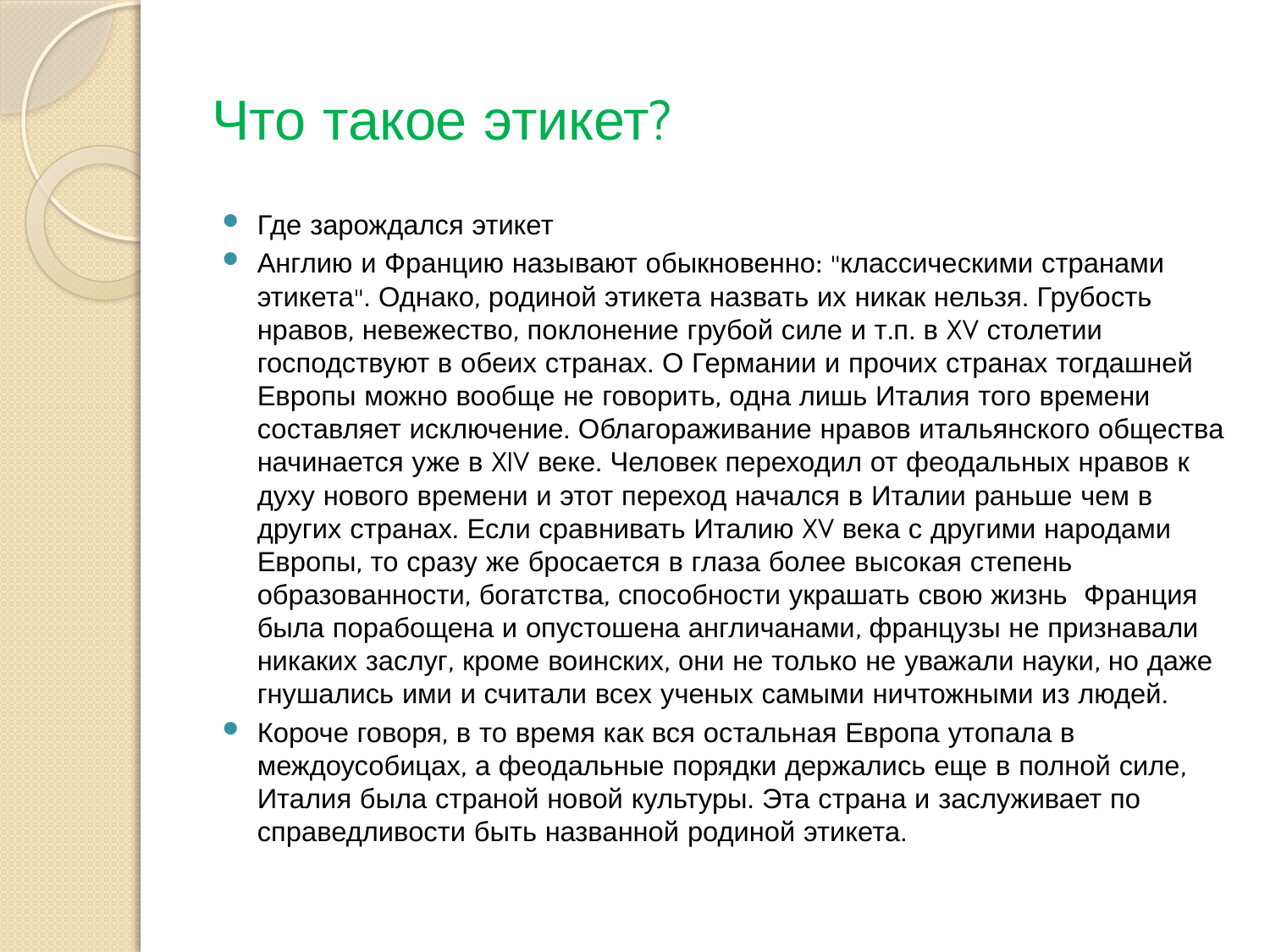

# Что такое этикет?
Где зарождался этикет
Англию и Францию называют обыкновенно: "классическими странами этикета". Однако, родиной этикета назвать их никак нельзя. Грубость нравов, невежество, поклонение грубой силе и т.п. в XV столетии господствуют в обеих странах. О Германии и прочих странах тогдашней Европы можно вообще не говорить, одна лишь Италия того времени составляет исключение. Облагораживание нравов итальянского общества начинается уже в XIV веке. Человек переходил от феодальных нравов к духу нового времени и этот переход начался в Италии раньше чем в других странах. Если сравнивать Италию XV века с другими народами Европы, то сразу же бросается в глаза более высокая степень образованности, богатства, способности украшать свою жизнь  Франция была порабощена и опустошена англичанами, французы не признавали никаких заслуг, кроме воинских, они не только не уважали науки, но даже гнушались ими и считали всех ученых самыми ничтожными из людей.
Короче говоря, в то время как вся остальная Европа утопала в междоусобицах, а феодальные порядки держались еще в полной силе, Италия была страной новой культуры. Эта страна и заслуживает по справедливости быть названной родиной этикета.